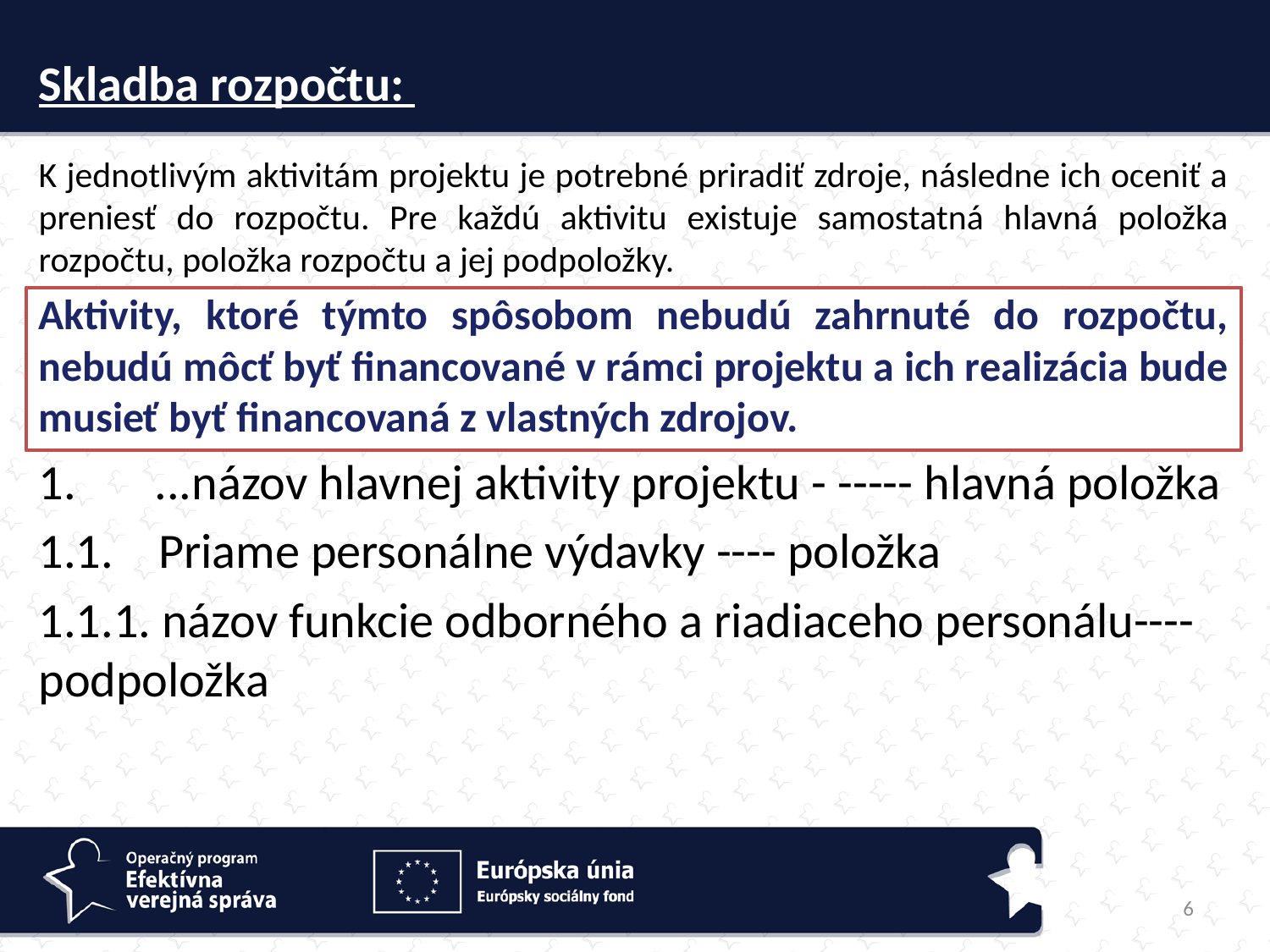

Skladba rozpočtu:
K jednotlivým aktivitám projektu je potrebné priradiť zdroje, následne ich oceniť a preniesť do rozpočtu. Pre každú aktivitu existuje samostatná hlavná položka rozpočtu, položka rozpočtu a jej podpoložky.
Aktivity, ktoré týmto spôsobom nebudú zahrnuté do rozpočtu, nebudú môcť byť financované v rámci projektu a ich realizácia bude musieť byť financovaná z vlastných zdrojov.
1.       ...názov hlavnej aktivity projektu - ----- hlavná položka
1.1.    Priame personálne výdavky ---- položka
1.1.1. názov funkcie odborného a riadiaceho personálu---- podpoložka

6